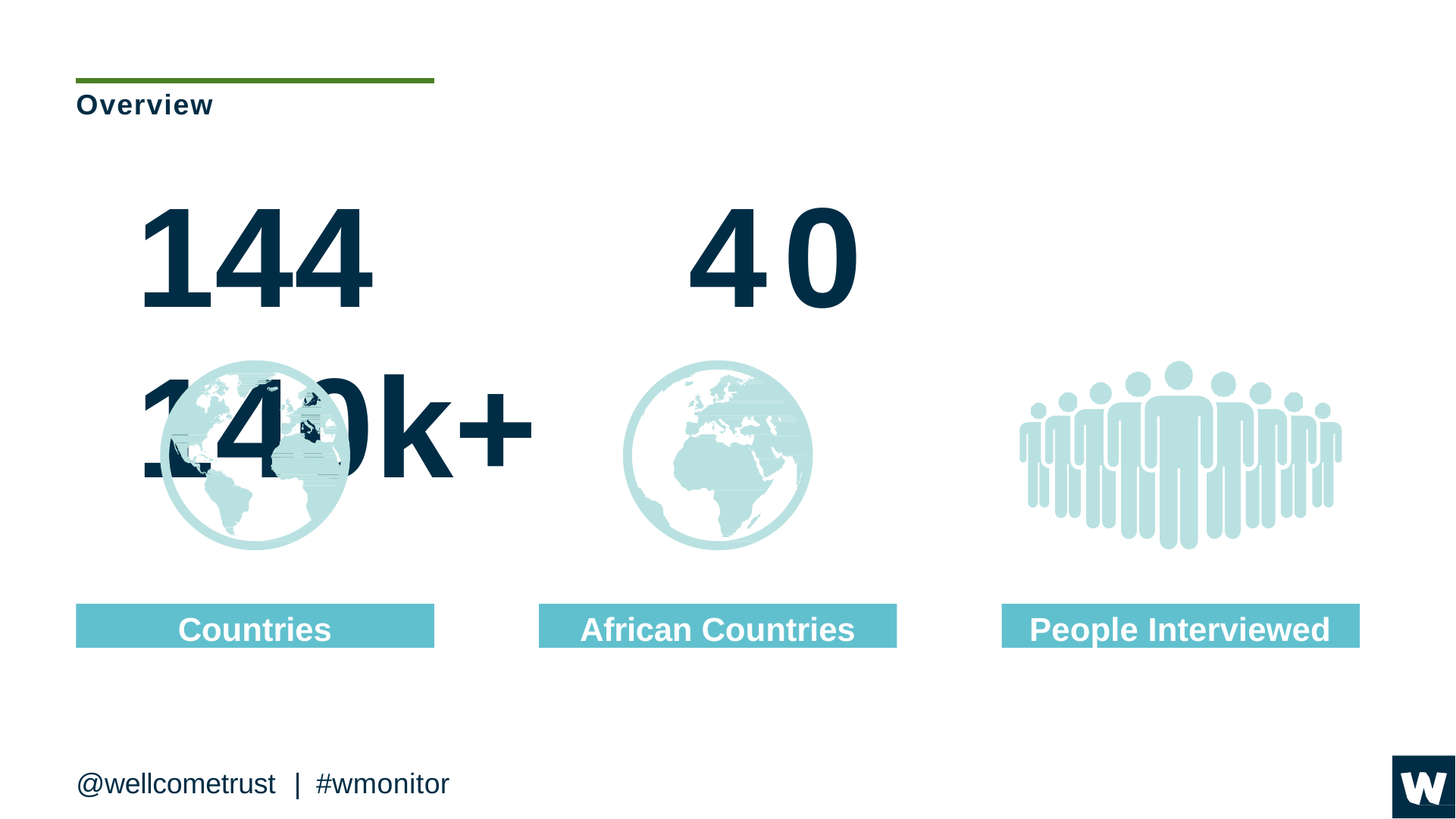

Overview
144	40	140k+

Countries
African Countries
People Interviewed
@wellcometrust	|	#wmonitor